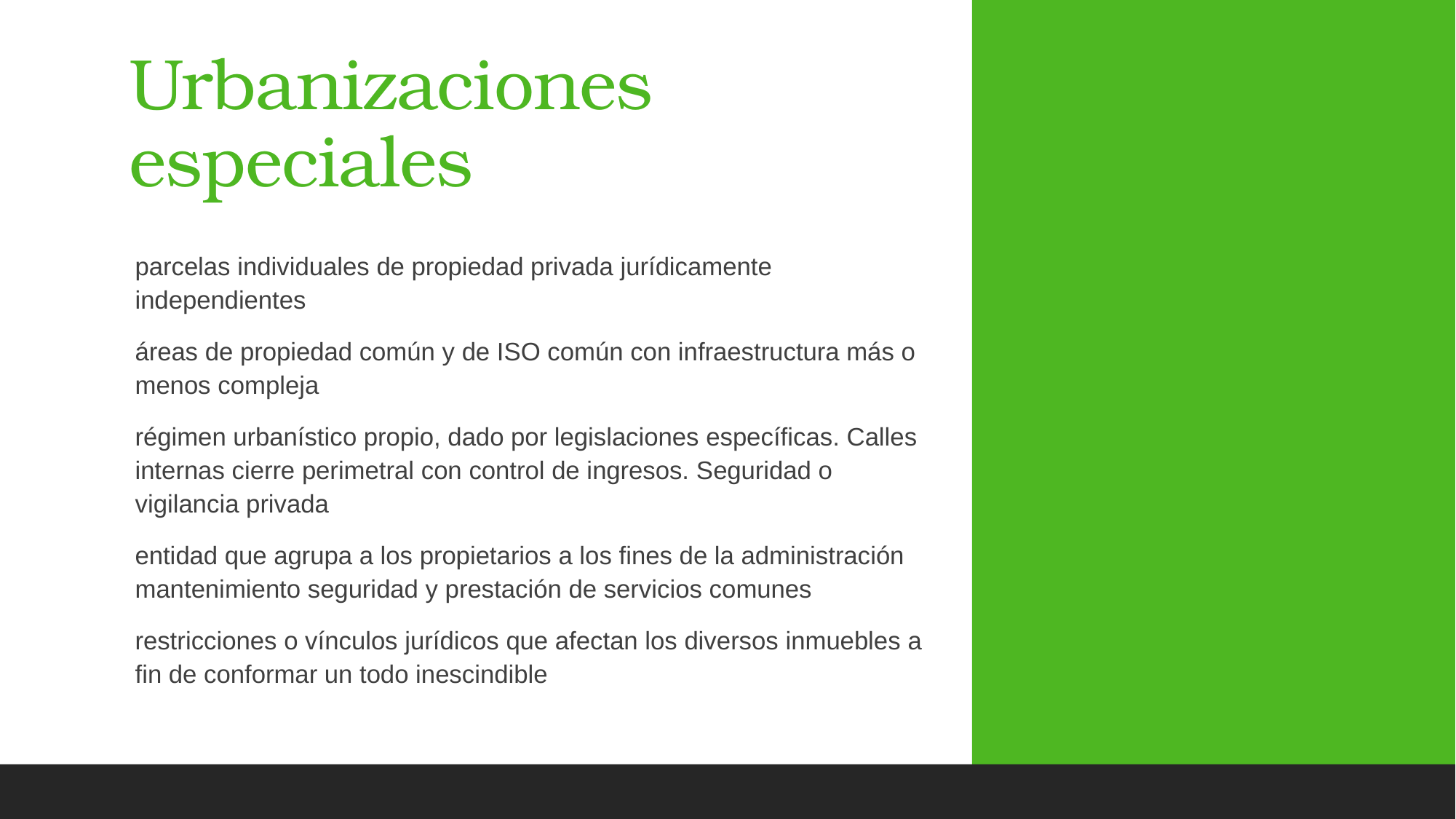

# Urbanizaciones especiales
parcelas individuales de propiedad privada jurídicamente independientes
áreas de propiedad común y de ISO común con infraestructura más o menos compleja
régimen urbanístico propio, dado por legislaciones específicas. Calles internas cierre perimetral con control de ingresos. Seguridad o vigilancia privada
entidad que agrupa a los propietarios a los fines de la administración mantenimiento seguridad y prestación de servicios comunes
restricciones o vínculos jurídicos que afectan los diversos inmuebles a fin de conformar un todo inescindible